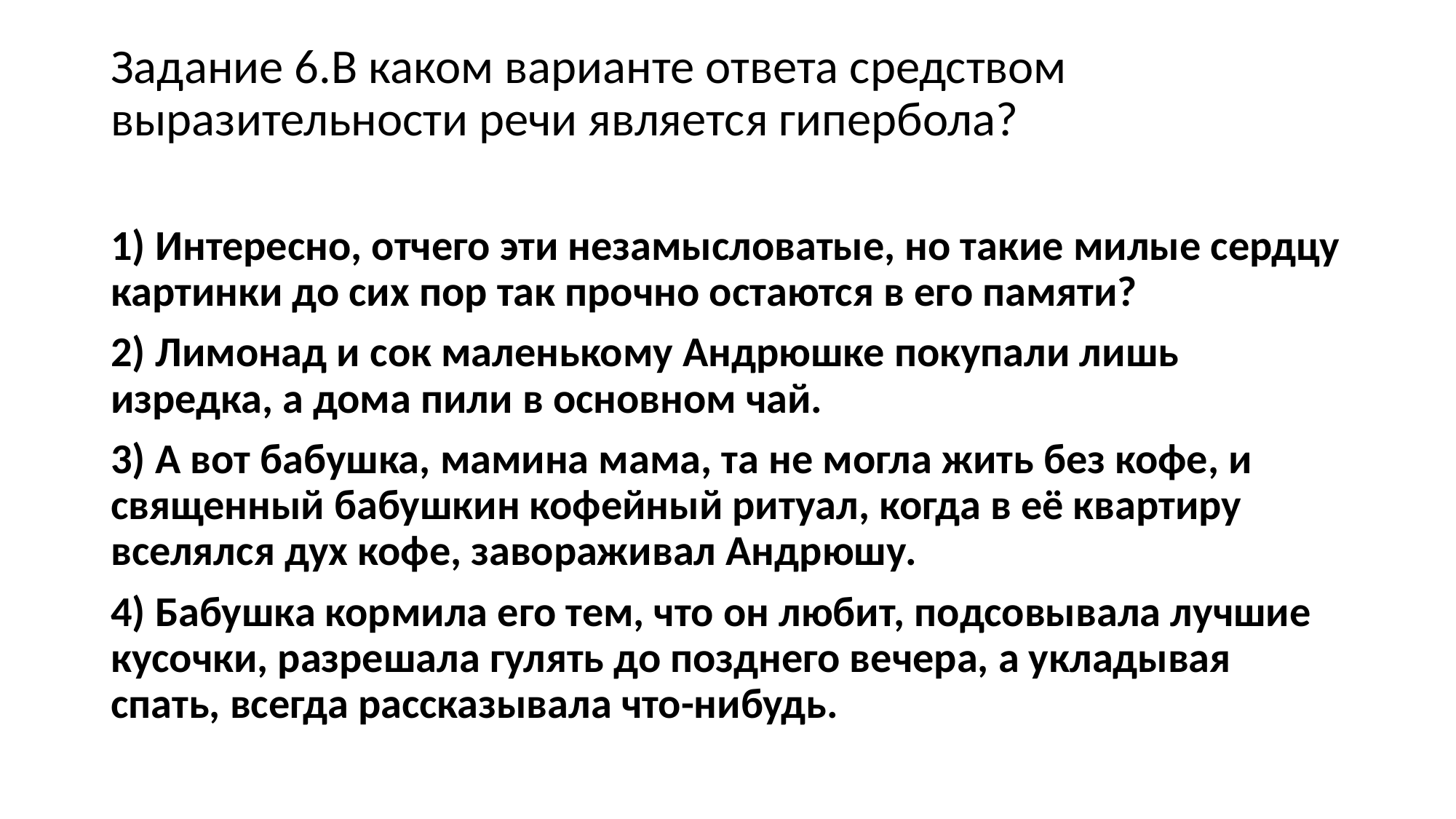

# Задание 6.В каком варианте ответа средством выразительности речи является гипербола?
1) Интересно, отчего эти незамысловатые, но такие милые сердцу картинки до сих пор так прочно остаются в его памяти?
2) Лимонад и сок маленькому Андрюшке покупали лишь изредка, а дома пили в основном чай.
3) А вот бабушка, мамина мама, та не могла жить без кофе, и священный бабушкин кофейный ритуал, когда в её квартиру вселялся дух кофе, завораживал Андрюшу.
4) Бабушка кормила его тем, что он любит, подсовывала лучшие кусочки, разрешала гулять до позднего вечера, а укладывая спать, всегда рассказывала что-нибудь.